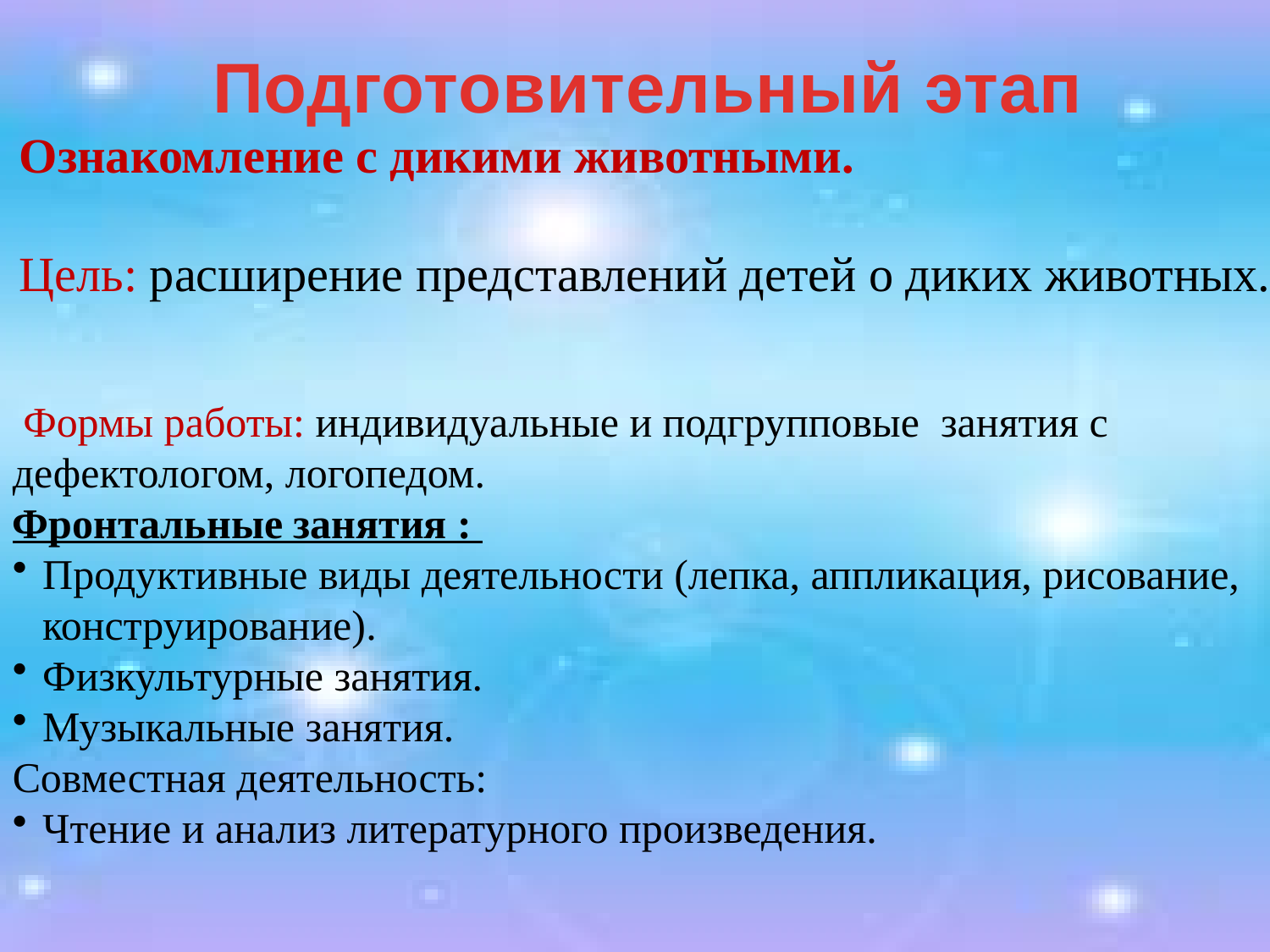

Подготовительный этап
Ознакомление с дикими животными.

Цель: расширение представлений детей о диких животных.
 Формы работы: индивидуальные и подгрупповые  занятия с дефектологом, логопедом.
Фронтальные занятия :
Продуктивные виды деятельности (лепка, аппликация, рисование, конструирование).
Физкультурные занятия.
Музыкальные занятия.
Совместная деятельность:
Чтение и анализ литературного произведения.